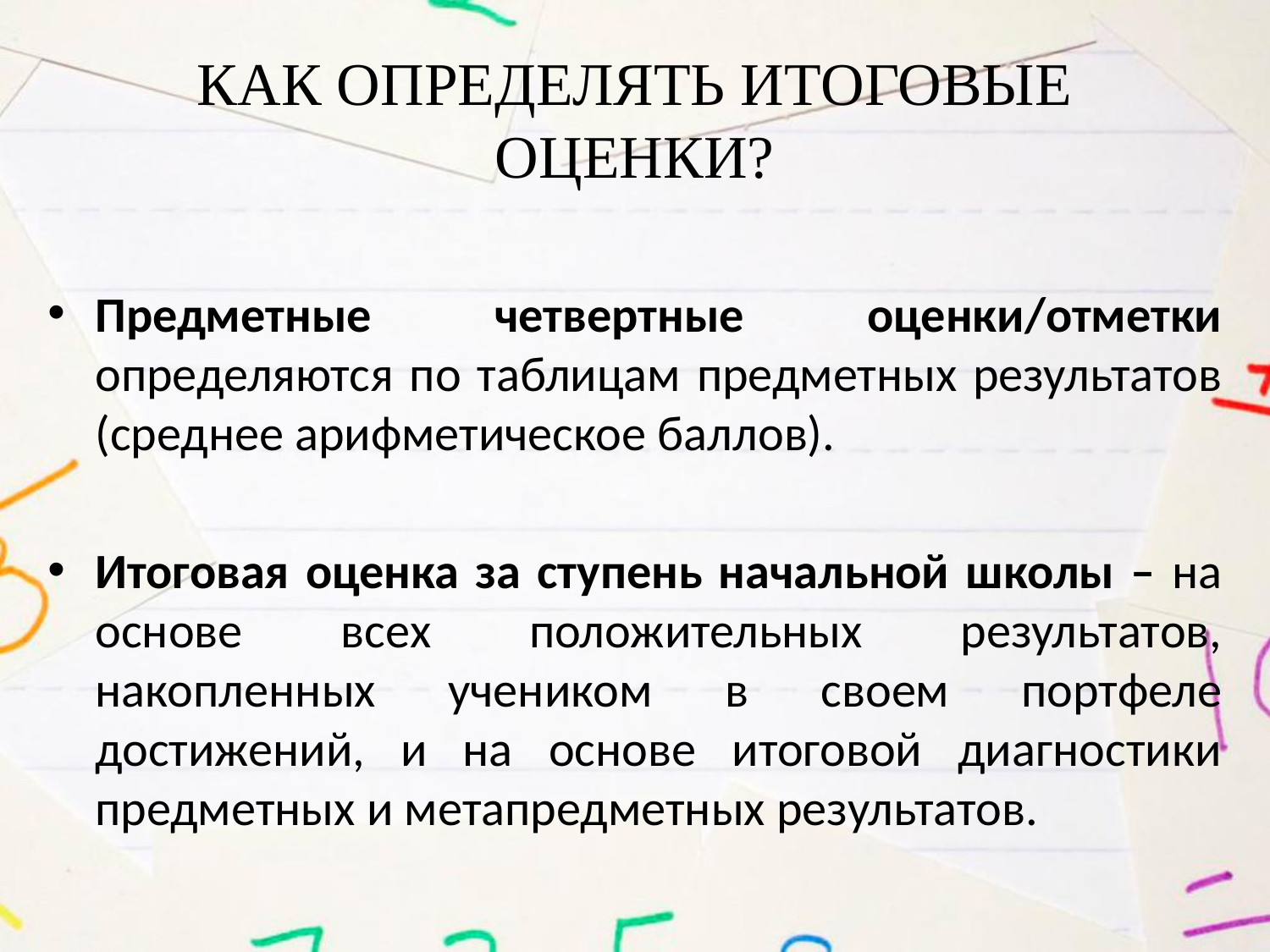

# КАК ОПРЕДЕЛЯТЬ ИТОГОВЫЕ ОЦЕНКИ?
Предметные четвертные оценки/отметки определяются по таблицам предметных результатов (среднее арифметическое баллов).

Итоговая оценка за ступень начальной школы – на основе всех положительных результатов, накопленных учеником в своем портфеле достижений, и на основе итоговой диагностики предметных и метапредметных результатов.